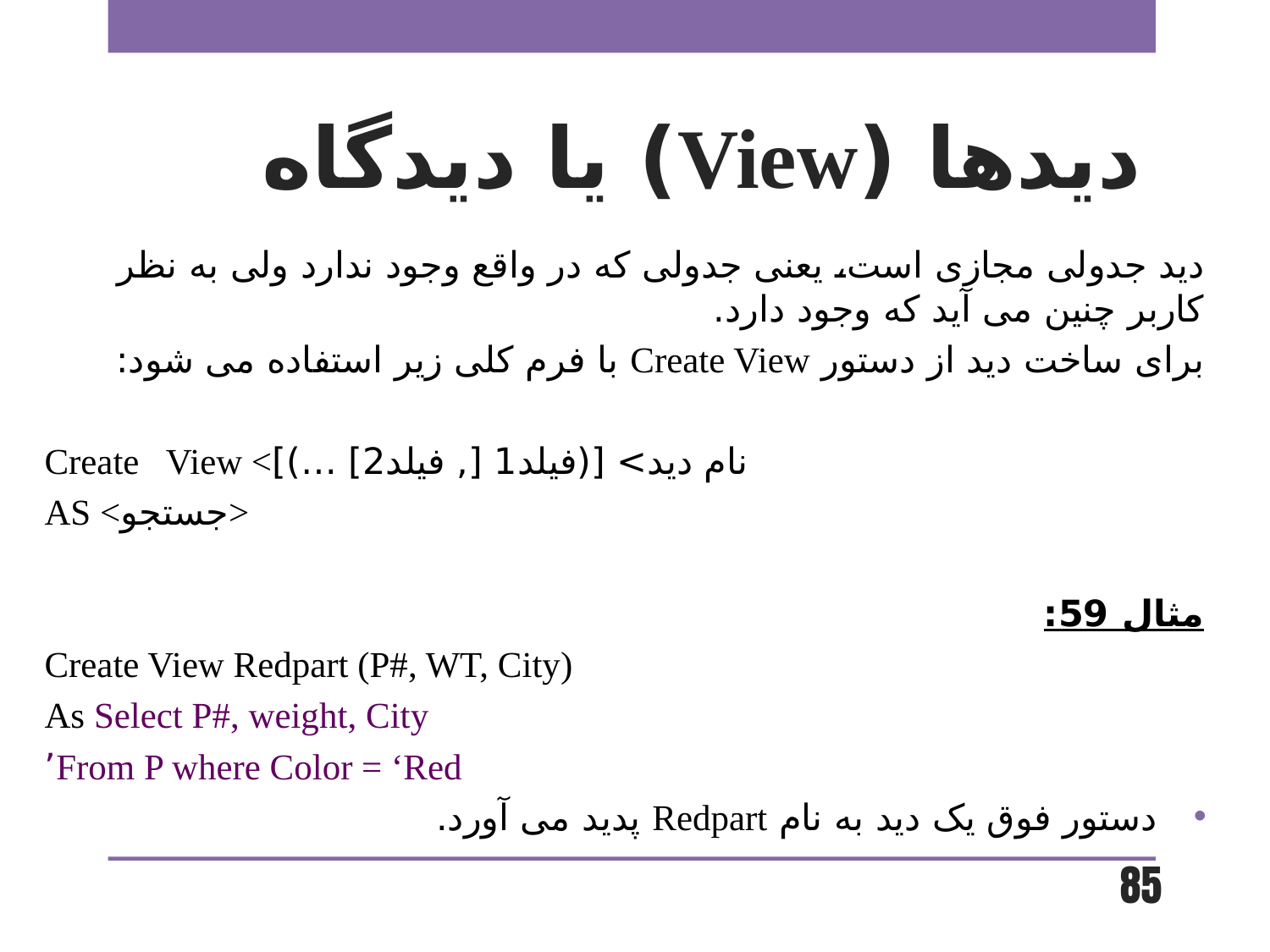

# دیدها (View) یا دیدگاه
دید جدولی مجازی است، یعنی جدولی که در واقع وجود ندارد ولی به نظر کاربر چنین می آید که وجود دارد.
برای ساخت دید از دستور Create View با فرم کلی زیر استفاده می شود:

Create   View <نام دید> [(فیلد1 [, فیلد2] …)]
AS <جستجو>

مثال 59:
 Create View Redpart (P#, WT, City)
As Select P#, weight, City
From P where Color = ‘Red’
 دستور فوق یک دید به نام Redpart پدید می آورد.
85